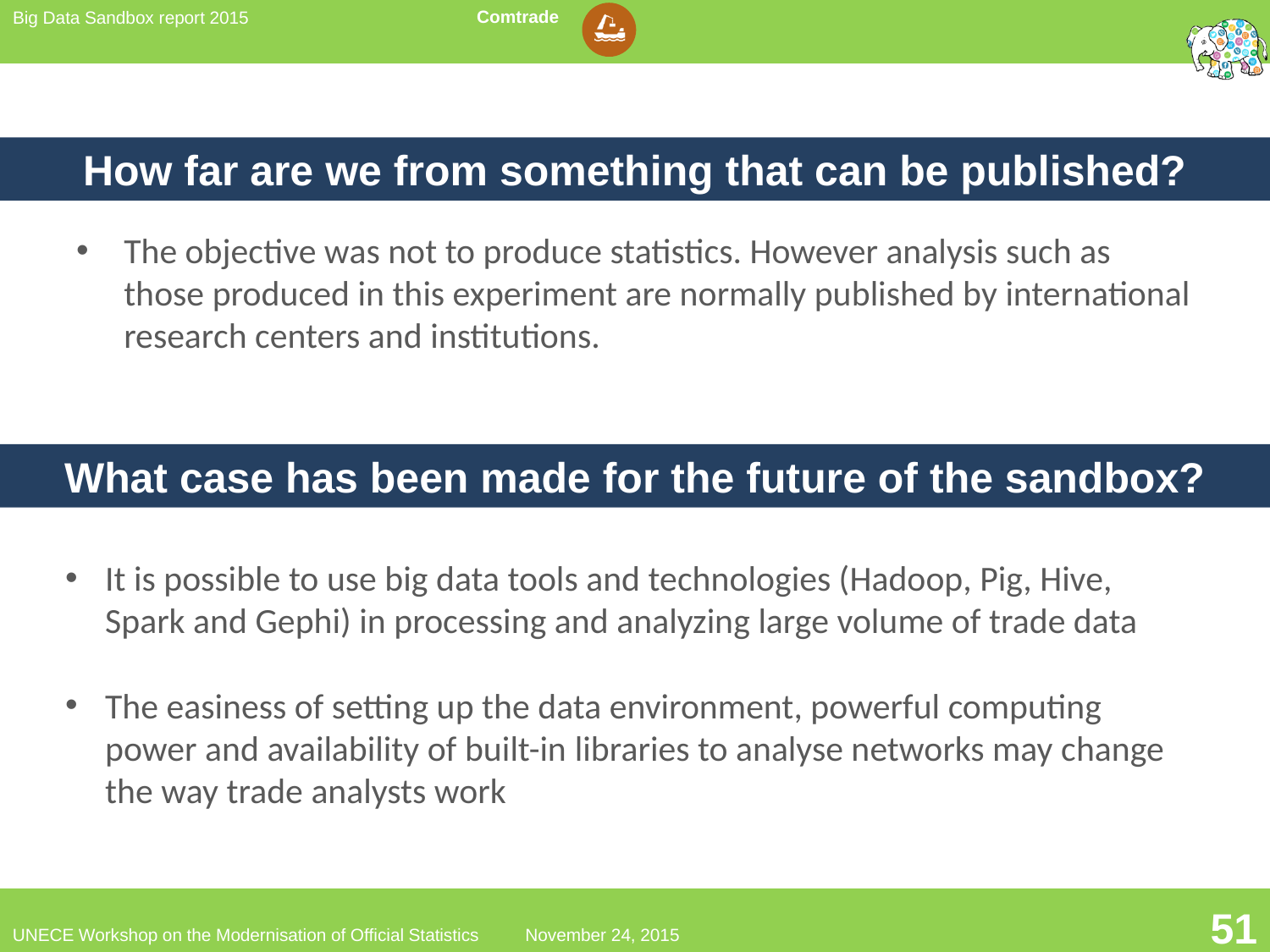

How far are we from something that can be published?
The objective was not to produce statistics. However analysis such as those produced in this experiment are normally published by international research centers and institutions.

What case has been made for the future of the sandbox?
3
It is possible to use big data tools and technologies (Hadoop, Pig, Hive, Spark and Gephi) in processing and analyzing large volume of trade data

The easiness of setting up the data environment, powerful computing power and availability of built-in libraries to analyse networks may change the way trade analysts work
51